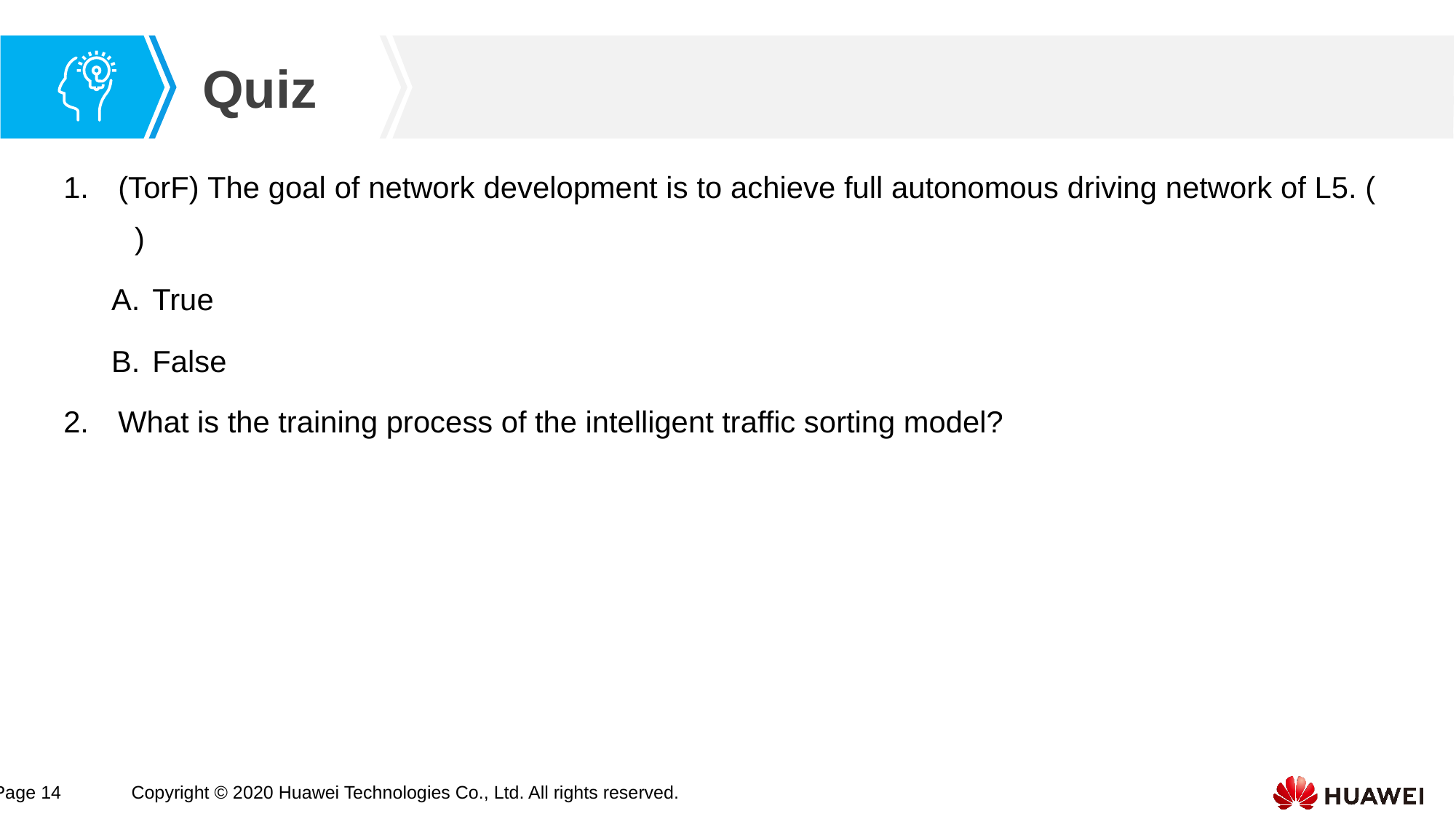

(TorF) The goal of network development is to achieve full autonomous driving network of L5. (     )
True
False
What is the training process of the intelligent traffic sorting model?